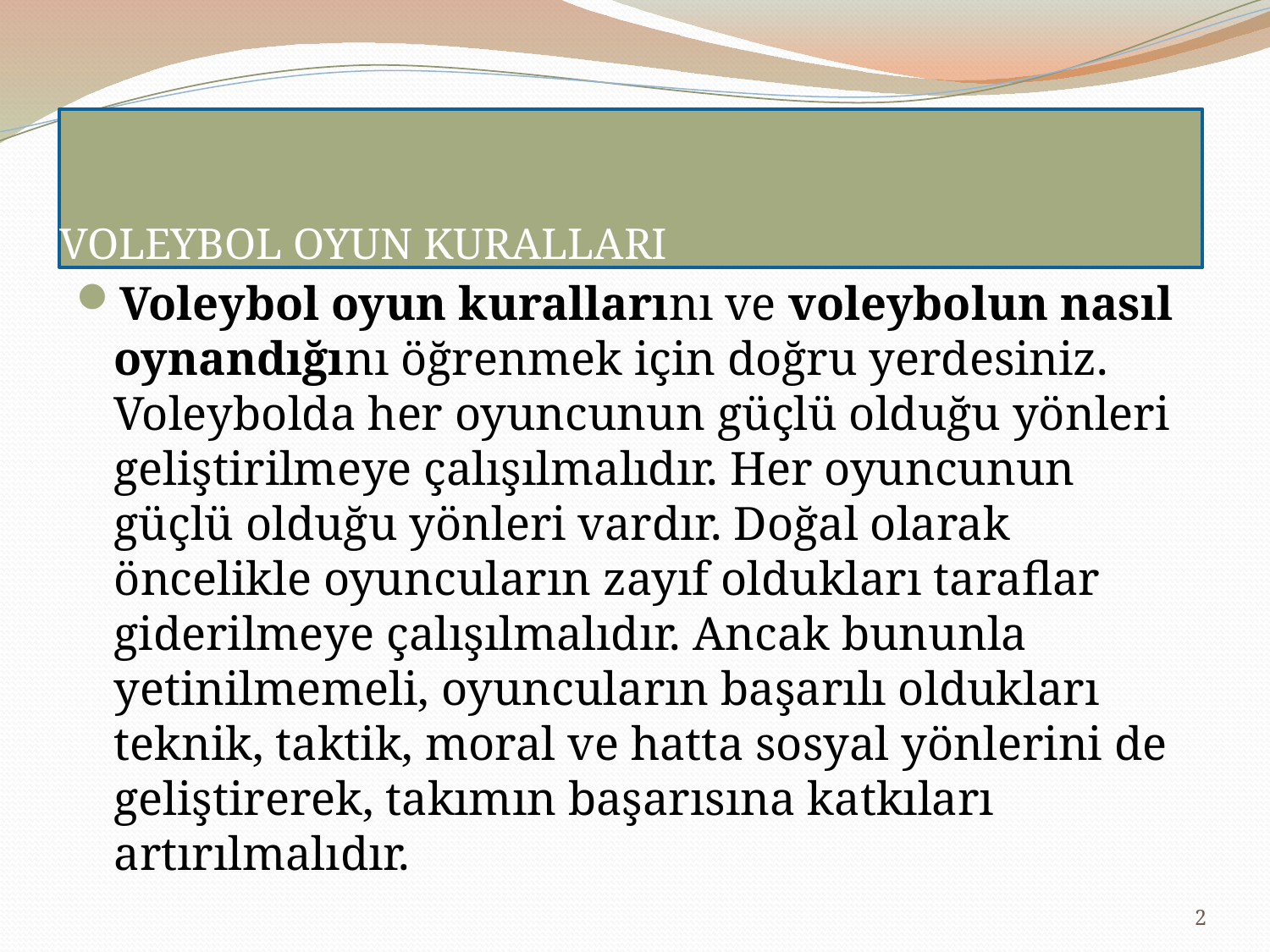

# VOLEYBOL OYUN KURALLARI
Voleybol oyun kurallarını ve voleybolun nasıl oynandığını öğrenmek için doğru yerdesiniz. Voleybolda her oyuncunun güçlü olduğu yönleri geliştirilmeye çalışılmalıdır. Her oyuncunun güçlü olduğu yönleri vardır. Doğal olarak öncelikle oyuncuların zayıf oldukları taraflar giderilmeye çalışılmalıdır. Ancak bununla yetinilmemeli, oyuncuların başarılı oldukları teknik, taktik, moral ve hatta sosyal yönlerini de geliştirerek, takımın başarısına katkıları artırılmalıdır.
2